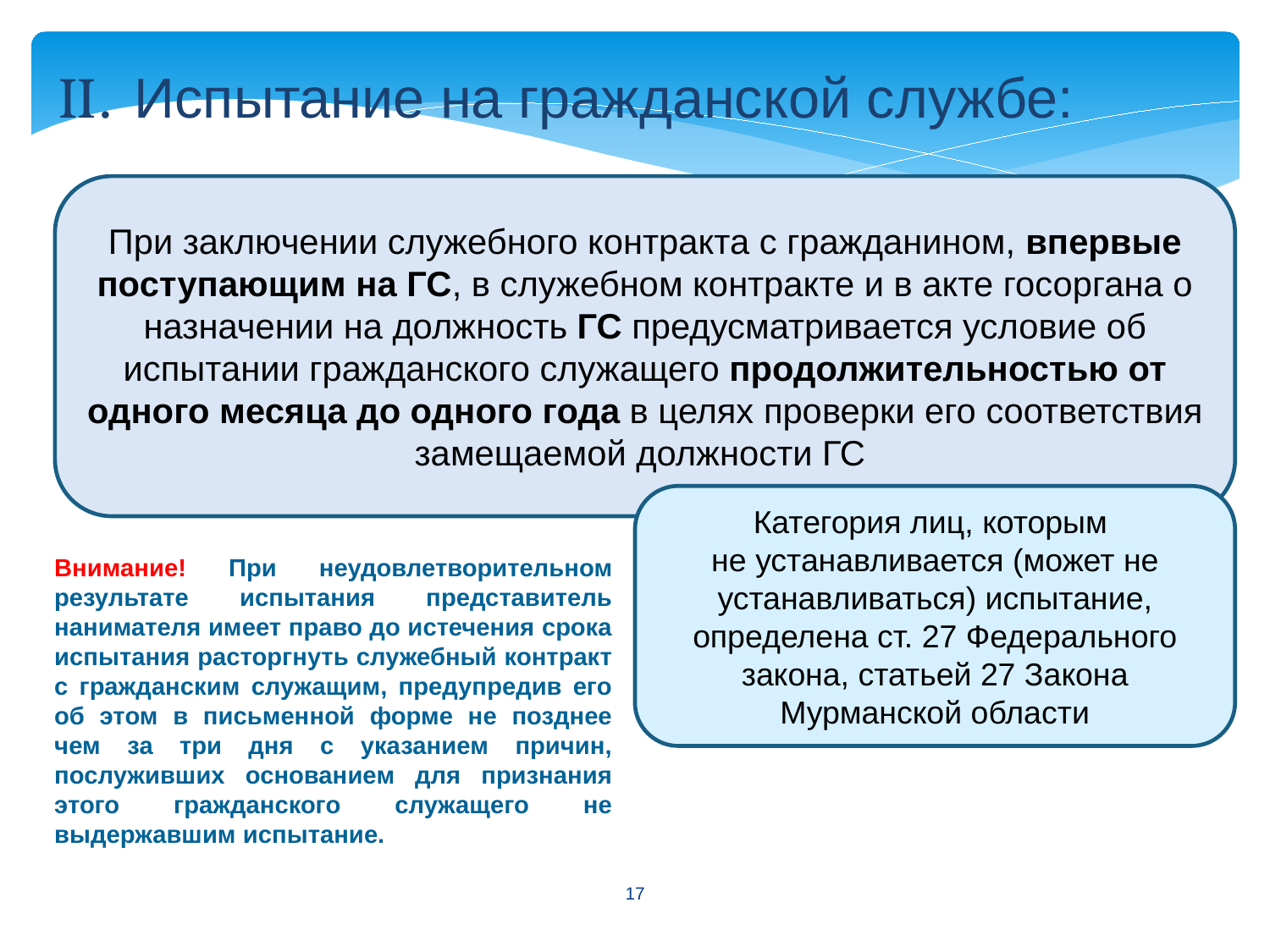

II. Испытание на гражданской службе:
При заключении служебного контракта с гражданином, впервые поступающим на ГС, в служебном контракте и в акте госоргана о назначении на должность ГС предусматривается условие об испытании гражданского служащего продолжительностью от одного месяца до одного года в целях проверки его соответствия замещаемой должности ГС
Категория лиц, которым
не устанавливается (может не устанавливаться) испытание, определена ст. 27 Федерального закона, статьей 27 Закона Мурманской области

Внимание! При неудовлетворительном результате испытания представитель нанимателя имеет право до истечения срока испытания расторгнуть служебный контракт с гражданским служащим, предупредив его об этом в письменной форме не позднее чем за три дня с указанием причин, послуживших основанием для признания этого гражданского служащего не выдержавшим испытание.
17